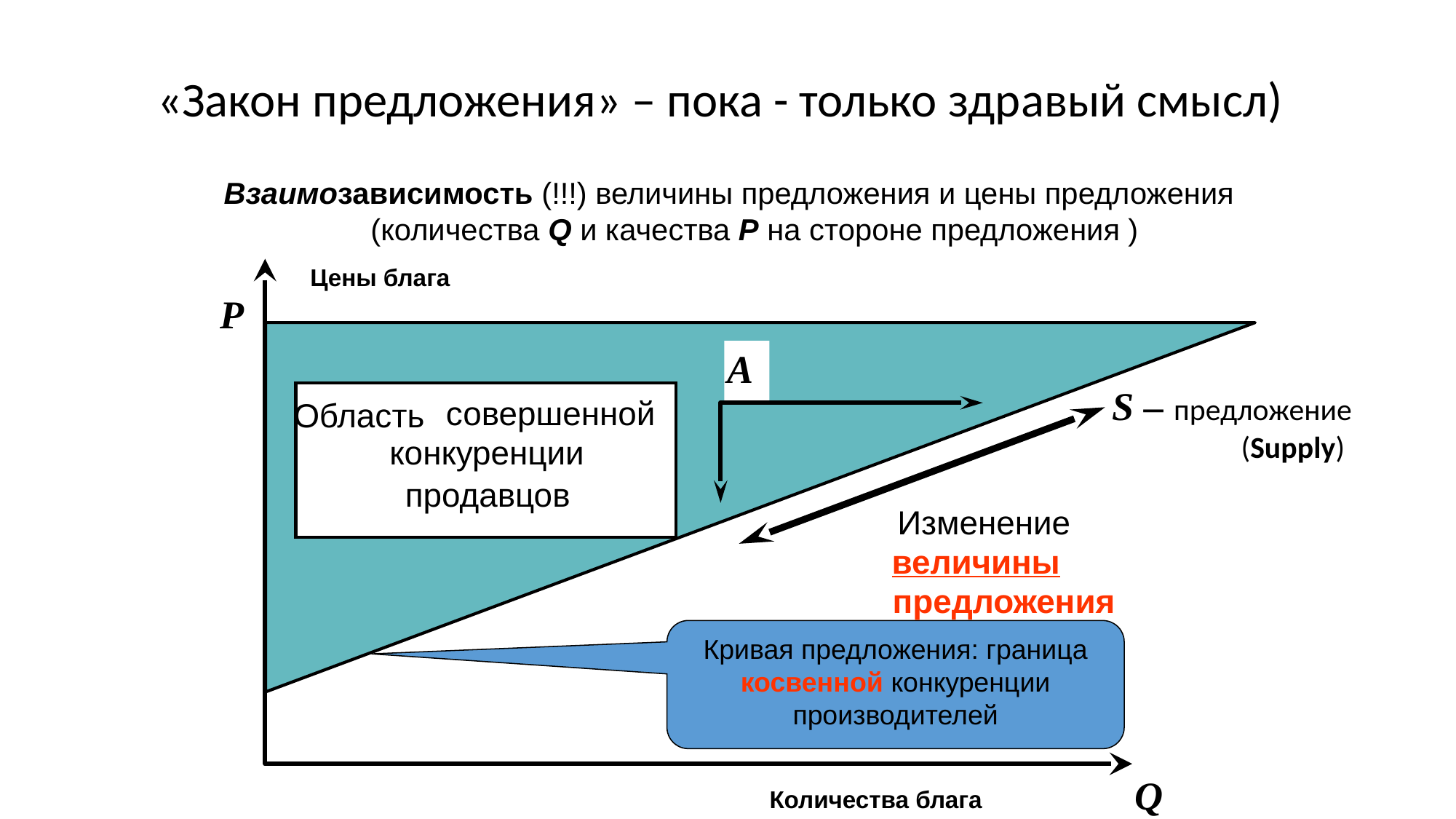

«Закон предложения» – пока - только здравый смысл)
Взаимозависимость (!!!) величины предложения и цены предложения
(количества Q и качества P на стороне предложения )
Цены блага

P

А
S – предложение (Supply)

совершенной
Область

конкуренции
продавцов

Изменение
величины
предложения
Кривая предложения: граница косвенной конкуренции производителей
Q
Количества блага